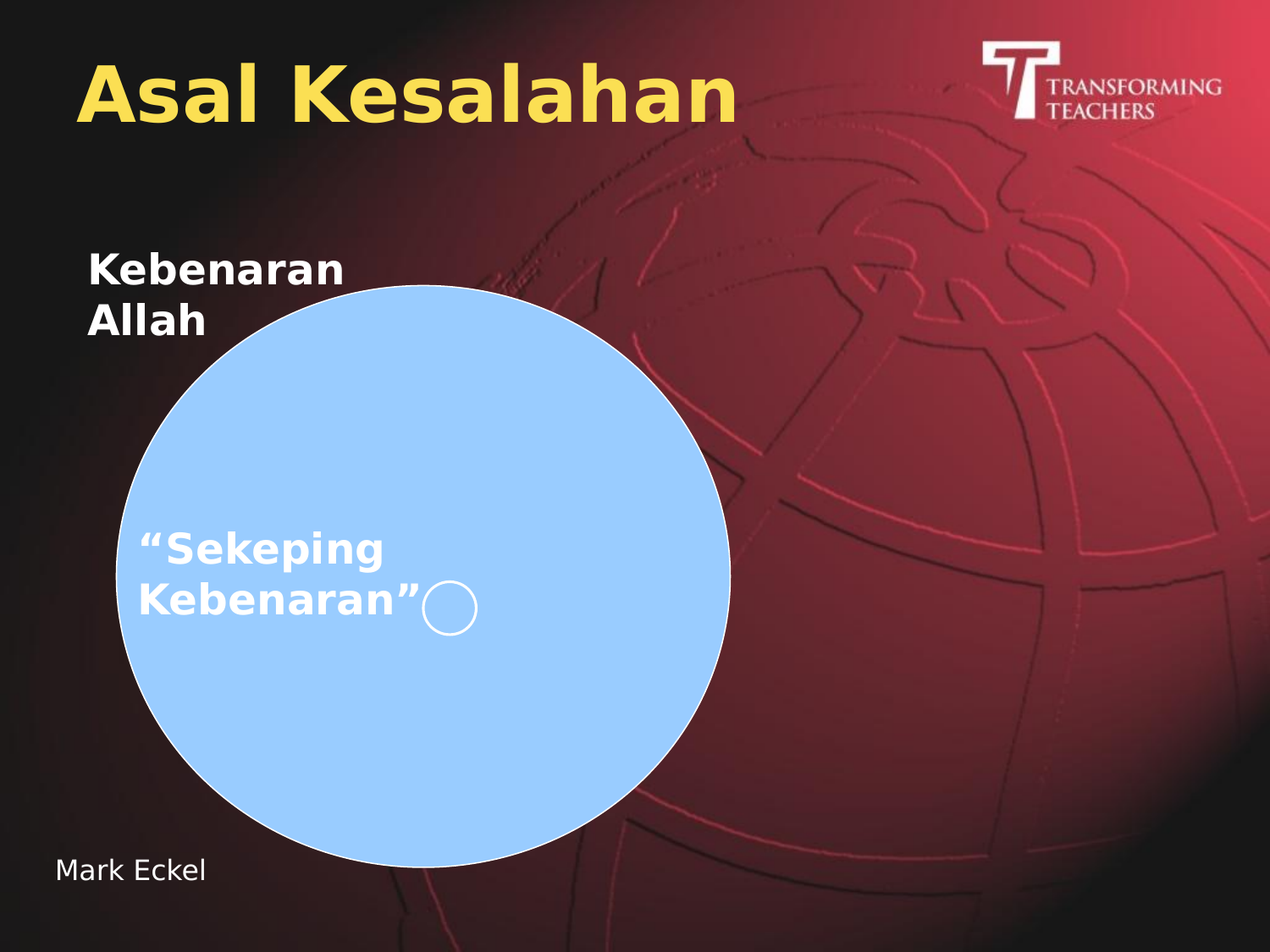

# Asal Kesalahan
Kebenaran Allah

“Sekeping Kebenaran”

Mark Eckel